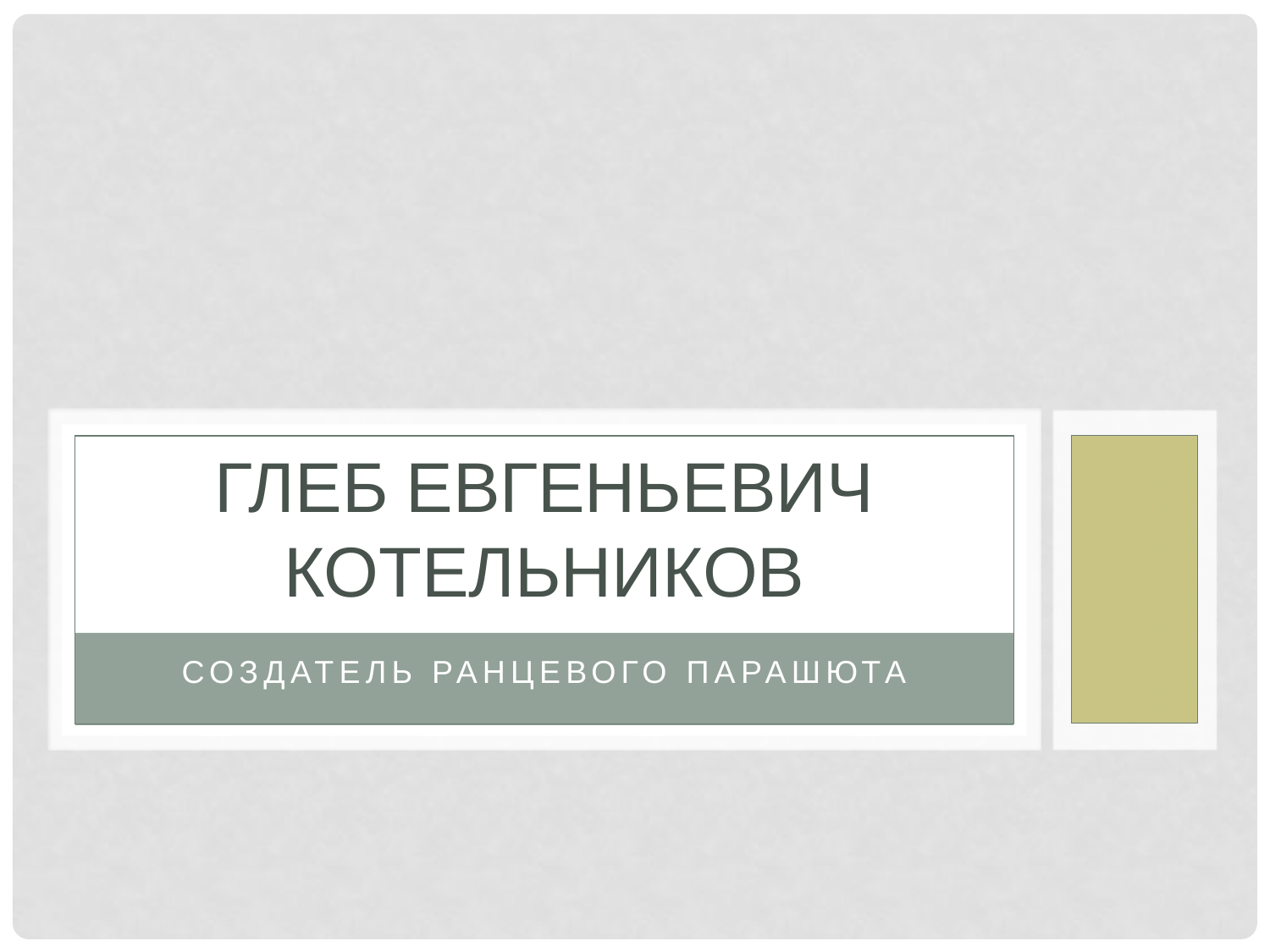

# Глеб Евгеньевич котельников
Создатель ранцевого парашюта